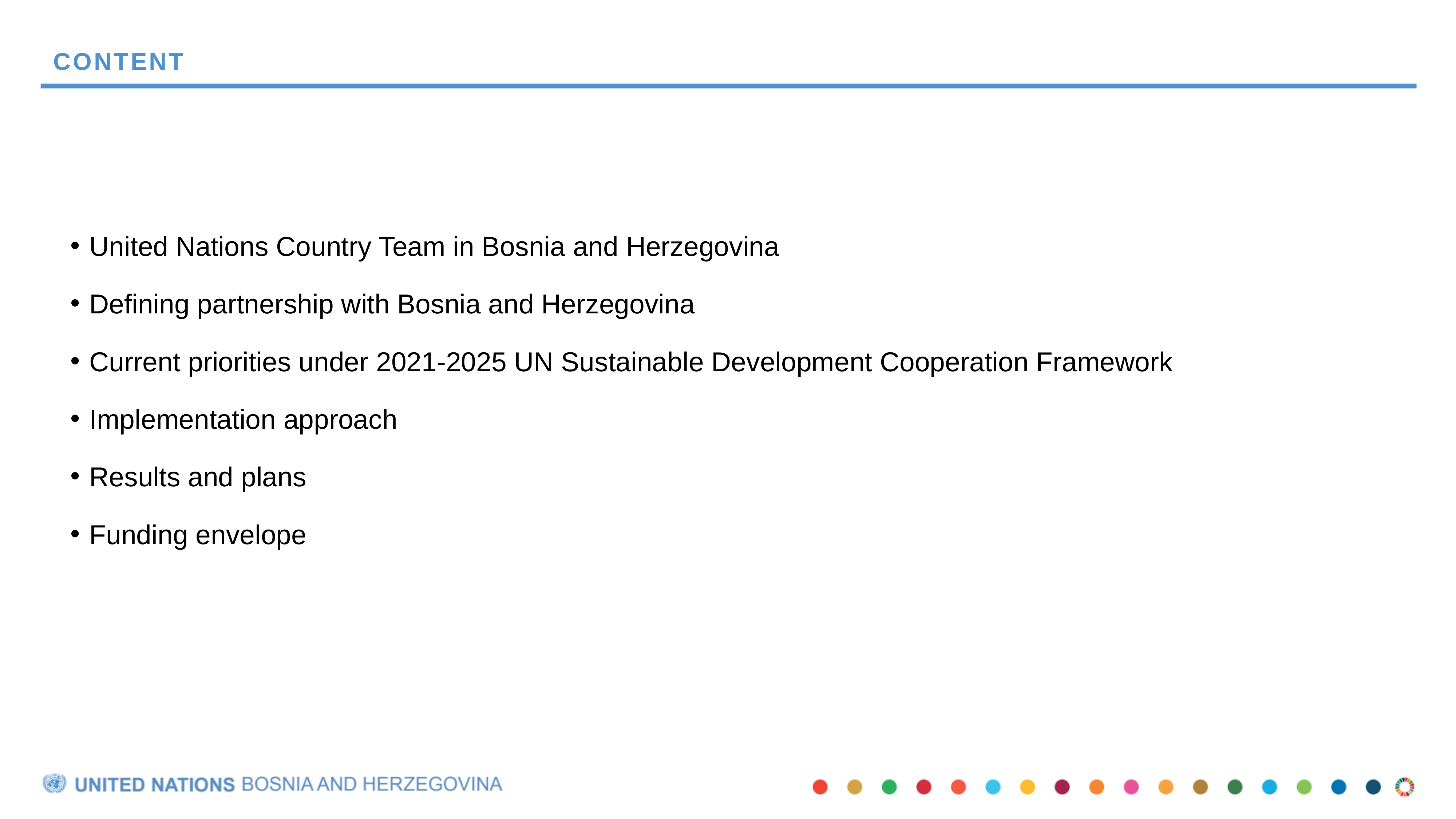

# CONTENT

United Nations Country Team in Bosnia and Herzegovina

Defining partnership with Bosnia and Herzegovina

Current priorities under 2021-2025 UN Sustainable Development Cooperation Framework

Implementation approach

Results and plans

Funding envelope